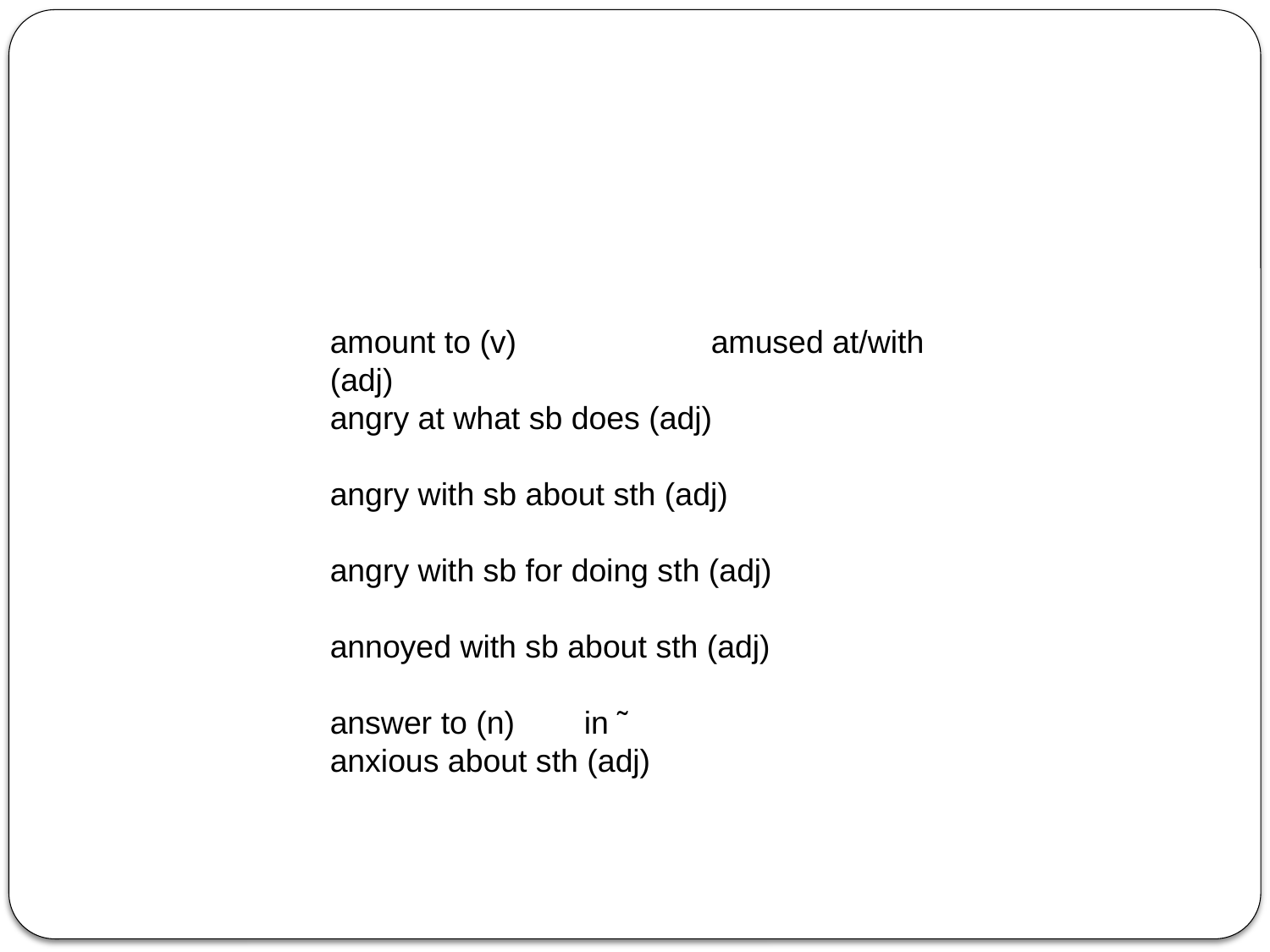

amount to (v)		amused at/with (adj)
angry at what sb does (adj)
angry with sb about sth (adj)
angry with sb for doing sth (adj)
annoyed with sb about sth (adj)
answer to (n)	in ˜
anxious about sth (adj)